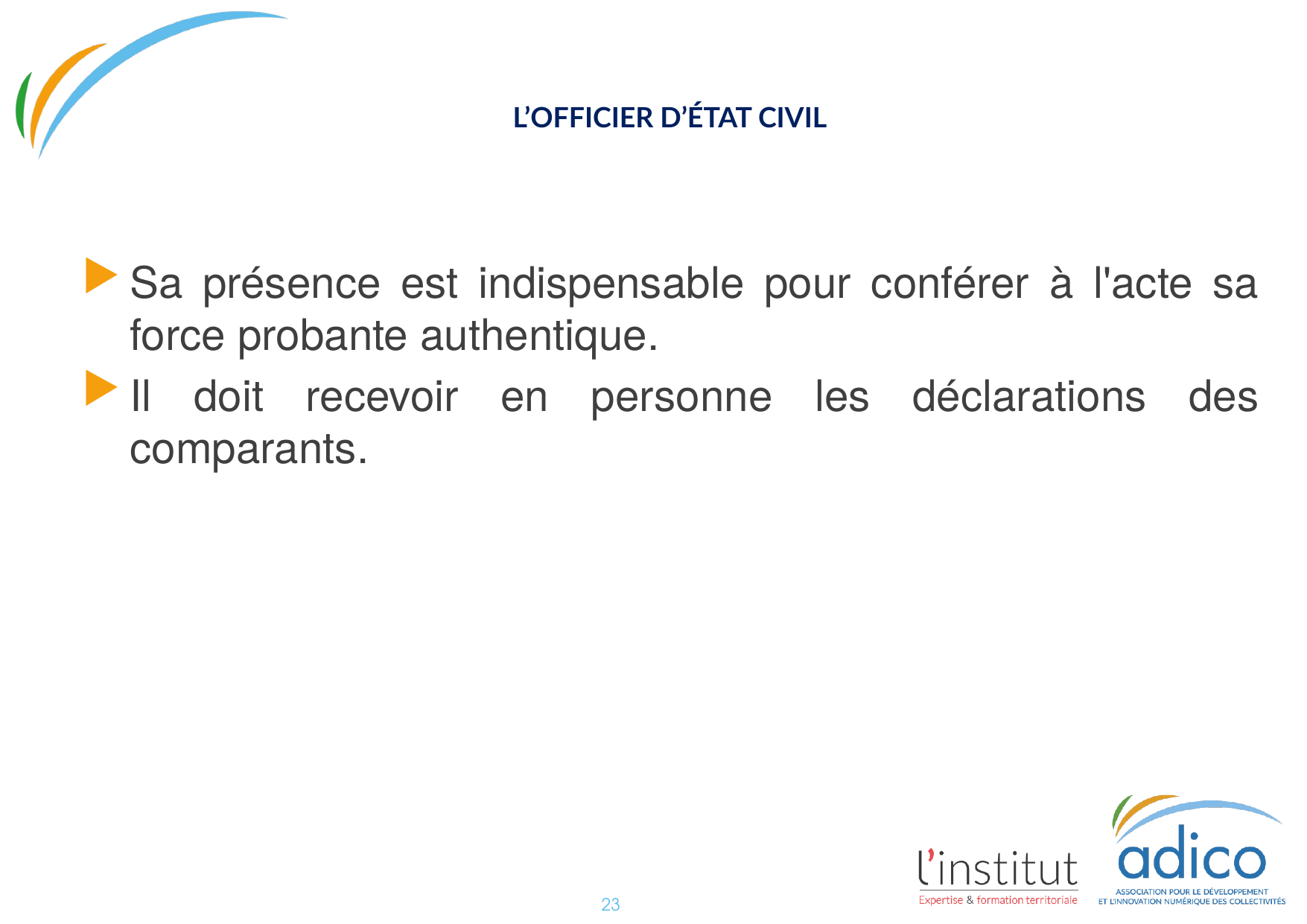

#
L’OFFICIER D’ÉTAT CIVIL
Sa présence est indispensable pour conférer à l'acte sa force probante authentique.
Il doit recevoir en personne les déclarations des comparants.